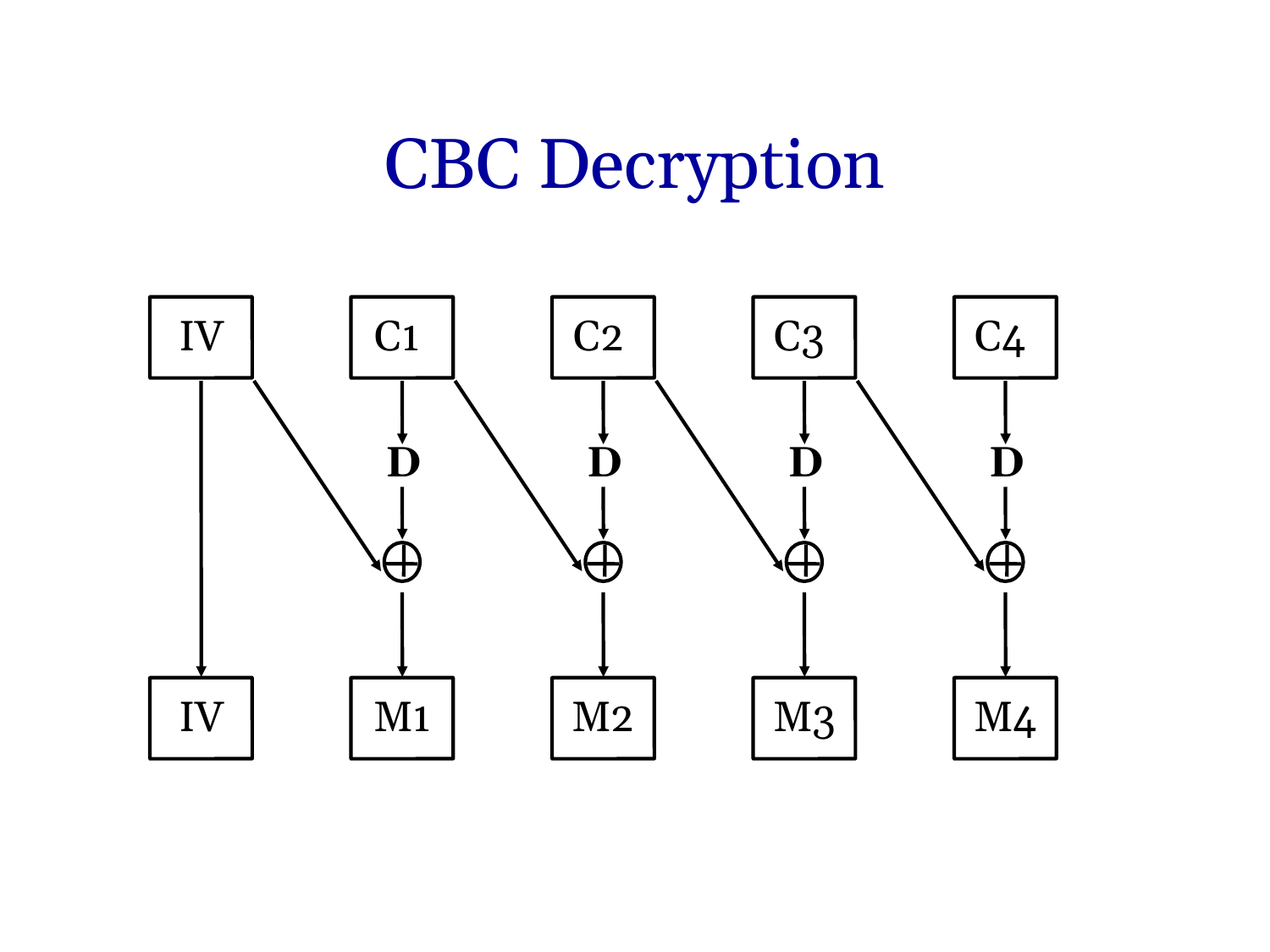

# CBC Decryption

IV
C1
C2
C3
C4

D
D
D
D

IV
M1
M2
M3
M4